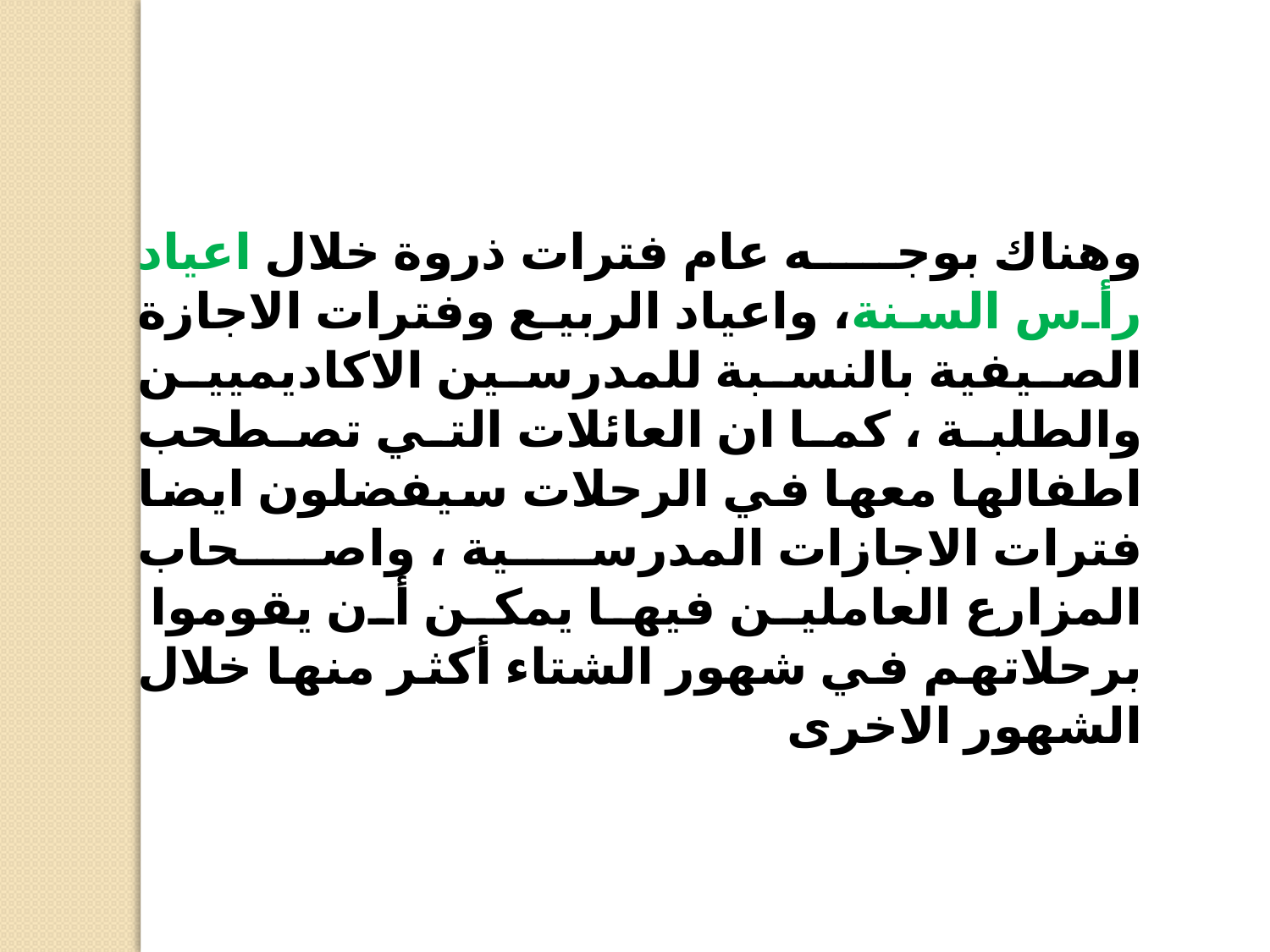

وهناك بوجه عام فترات ذروة خلال اعياد رأس السنة، واعياد الربيع وفترات الاجازة الصيفية بالنسبة للمدرسين الاكاديميين والطلبة ، كما ان العائلات التي تصطحب اطفالها معها في الرحلات سيفضلون ايضا فترات الاجازات المدرسية ، واصحاب المزارع العاملين فيها يمكن أن يقوموا  برحلاتهم في شهور الشتاء أكثر منها خلال الشهور الاخرى